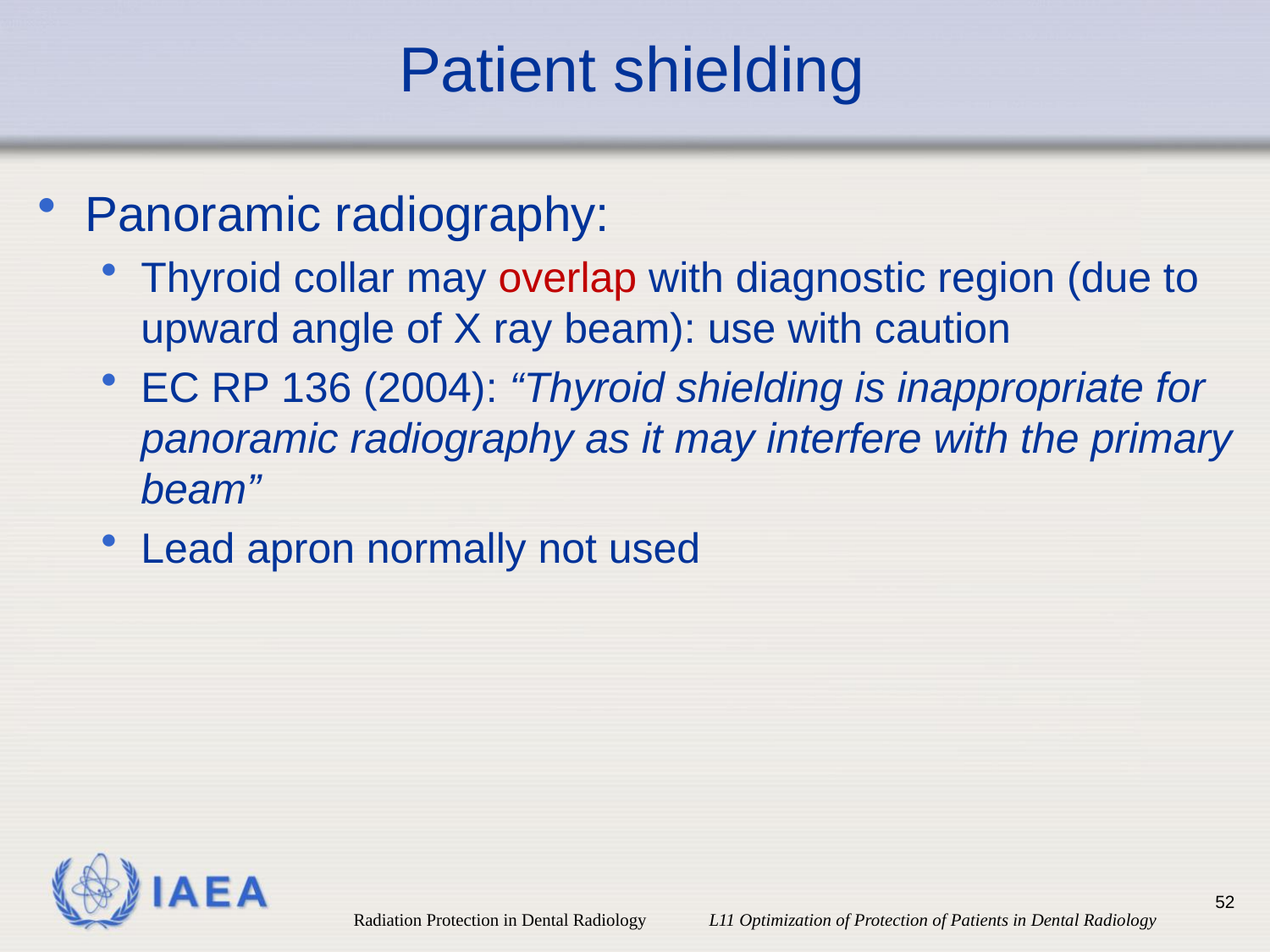

# Patient shielding
Panoramic radiography:
Thyroid collar may overlap with diagnostic region (due to upward angle of X ray beam): use with caution
EC RP 136 (2004): “Thyroid shielding is inappropriate for panoramic radiography as it may interfere with the primary beam”
Lead apron normally not used

52
Radiation Protection in Dental Radiology              L11 Optimization of Protection of Patients in Dental Radiology